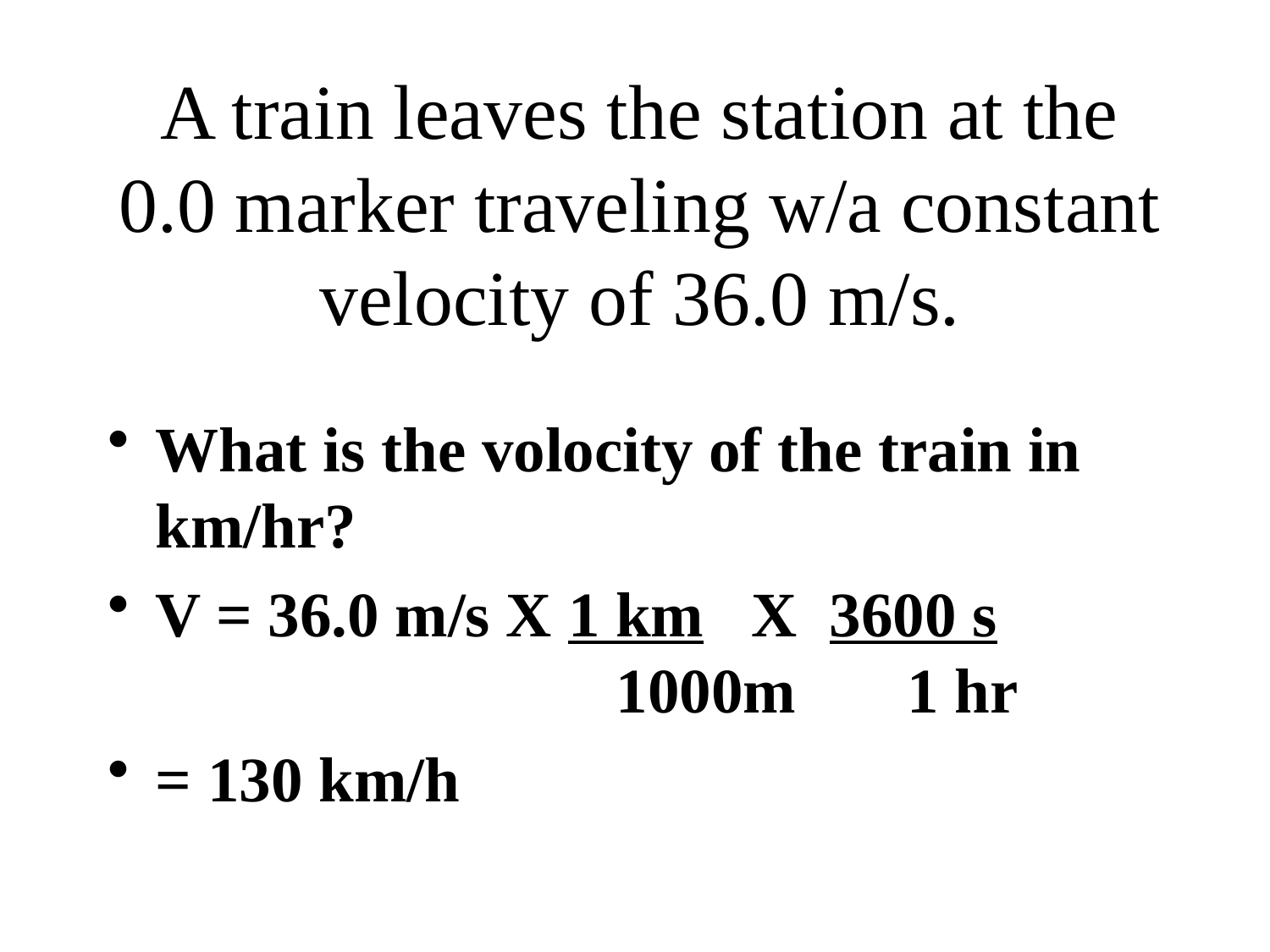

# A train leaves the station at the 0.0 marker traveling w/a constant velocity of 36.0 m/s.
What is the volocity of the train in km/hr?
V = 36.0 m/s X 1 km   X  3600 s				     1000m       1 hr
= 130 km/h